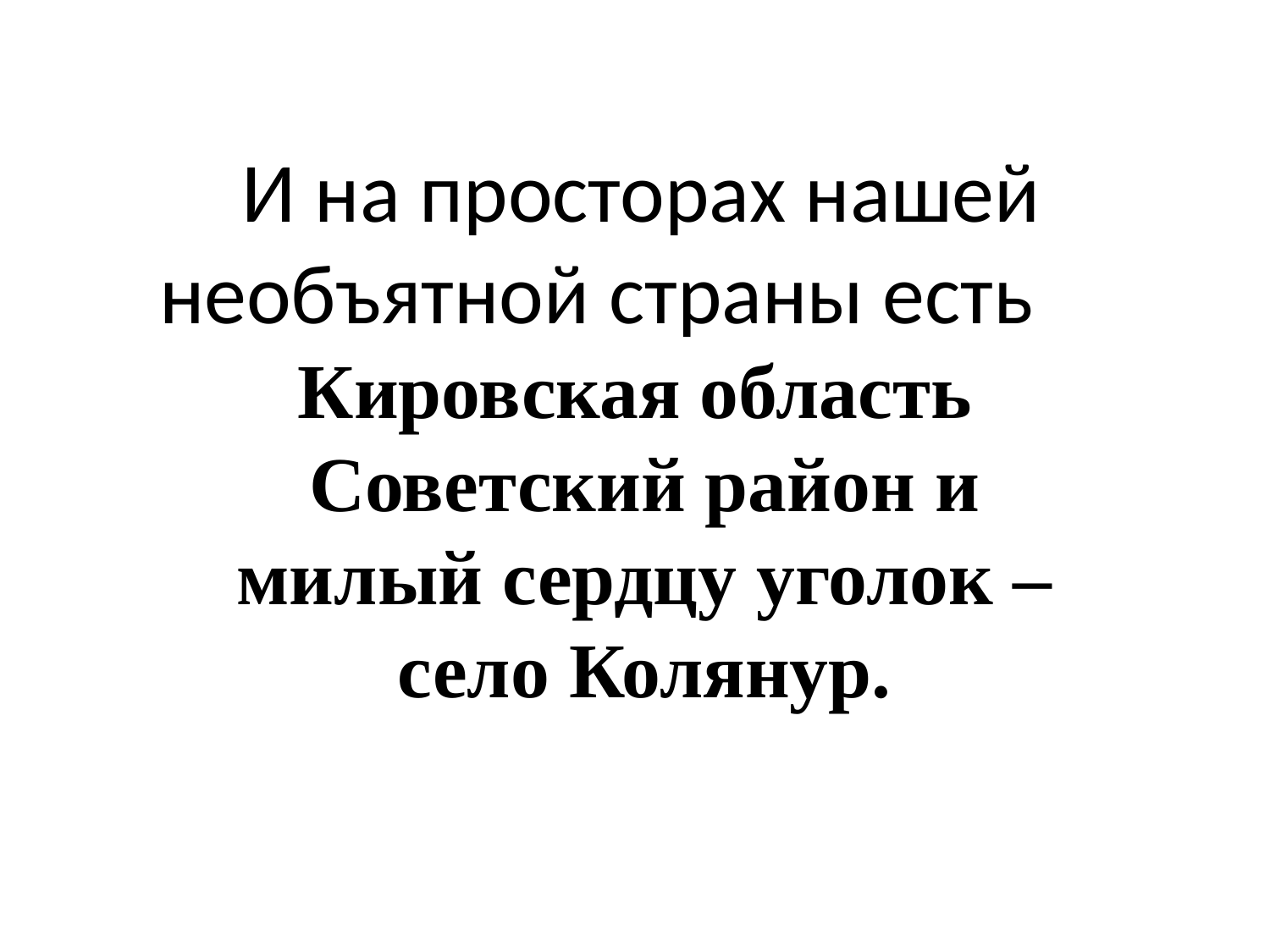

# И на просторах нашей необъятной страны есть     Кировская область Советский район и милый сердцу уголок – село Колянур.